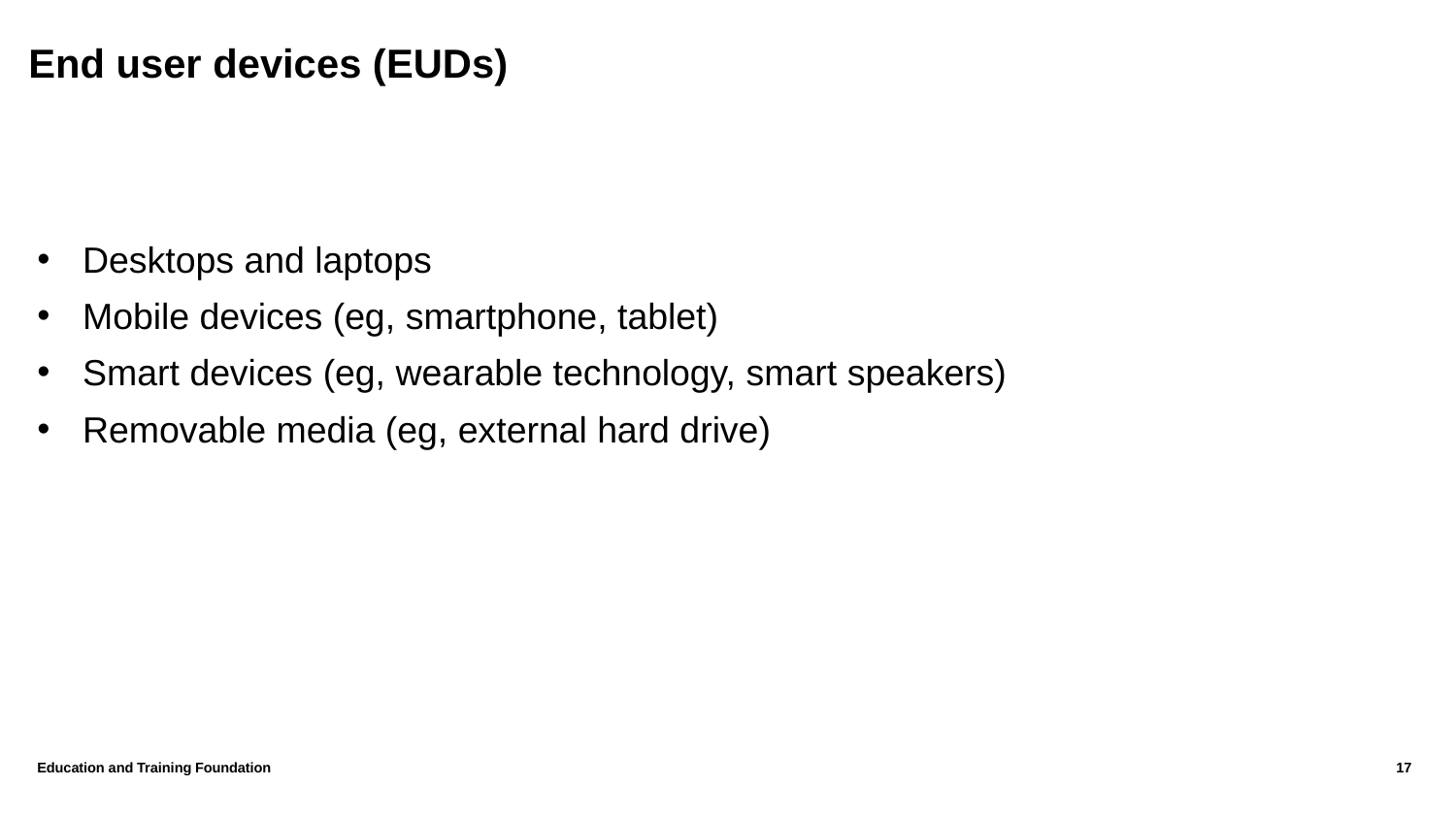

# End user devices (EUDs)
Desktops and laptops
Mobile devices (eg, smartphone, tablet)
Smart devices (eg, wearable technology, smart speakers)
Removable media (eg, external hard drive)

Education and Training Foundation
17